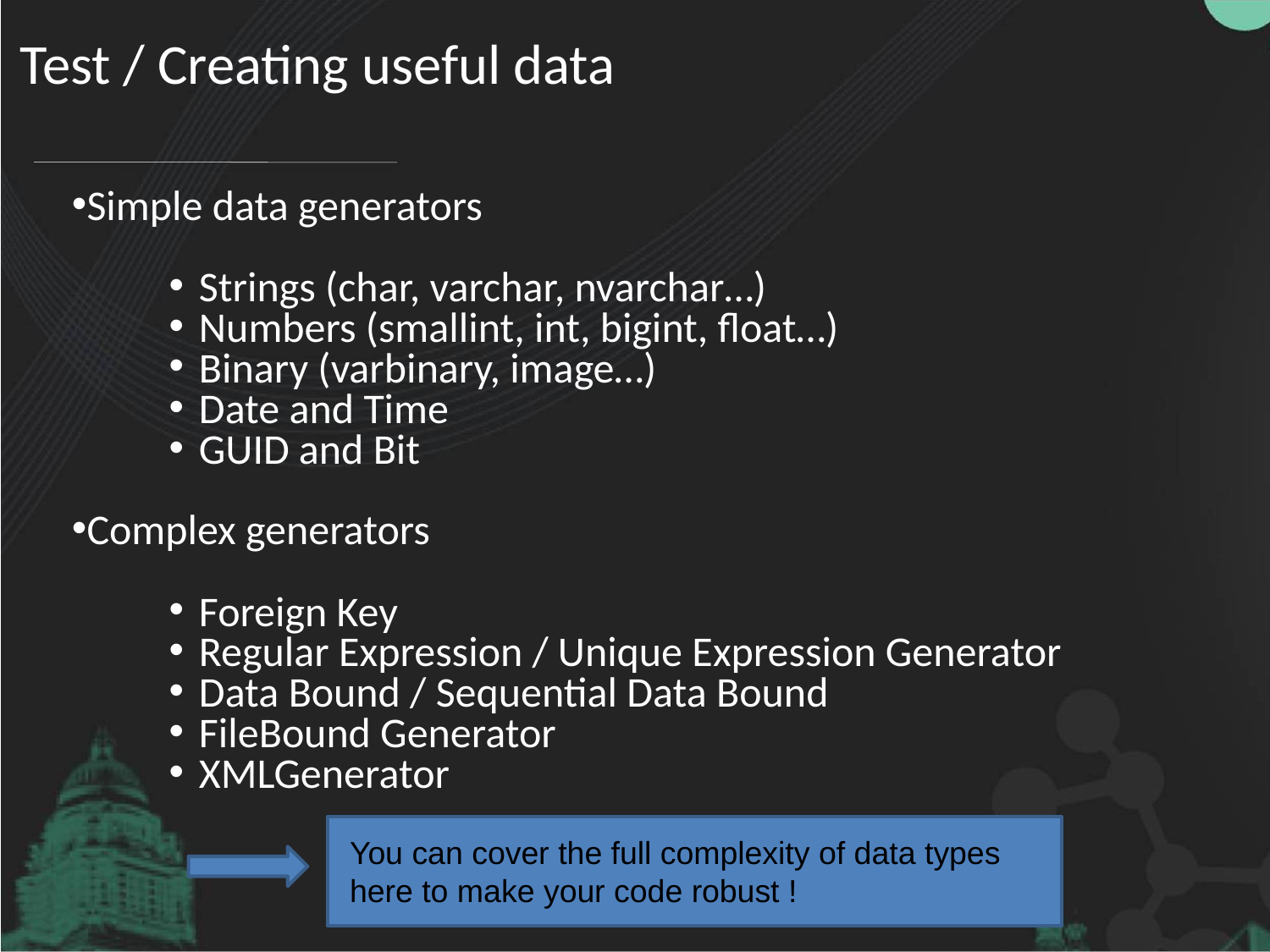

# Test / Creating useful data
Simple data generators

Strings (char, varchar, nvarchar…)
Numbers (smallint, int, bigint, float…)
Binary (varbinary, image…)
Date and Time
GUID and Bit

Complex generators

Foreign Key
Regular Expression / Unique Expression Generator
Data Bound / Sequential Data Bound
FileBound Generator
XMLGenerator

You can cover the full complexity of data types here to make your code robust !